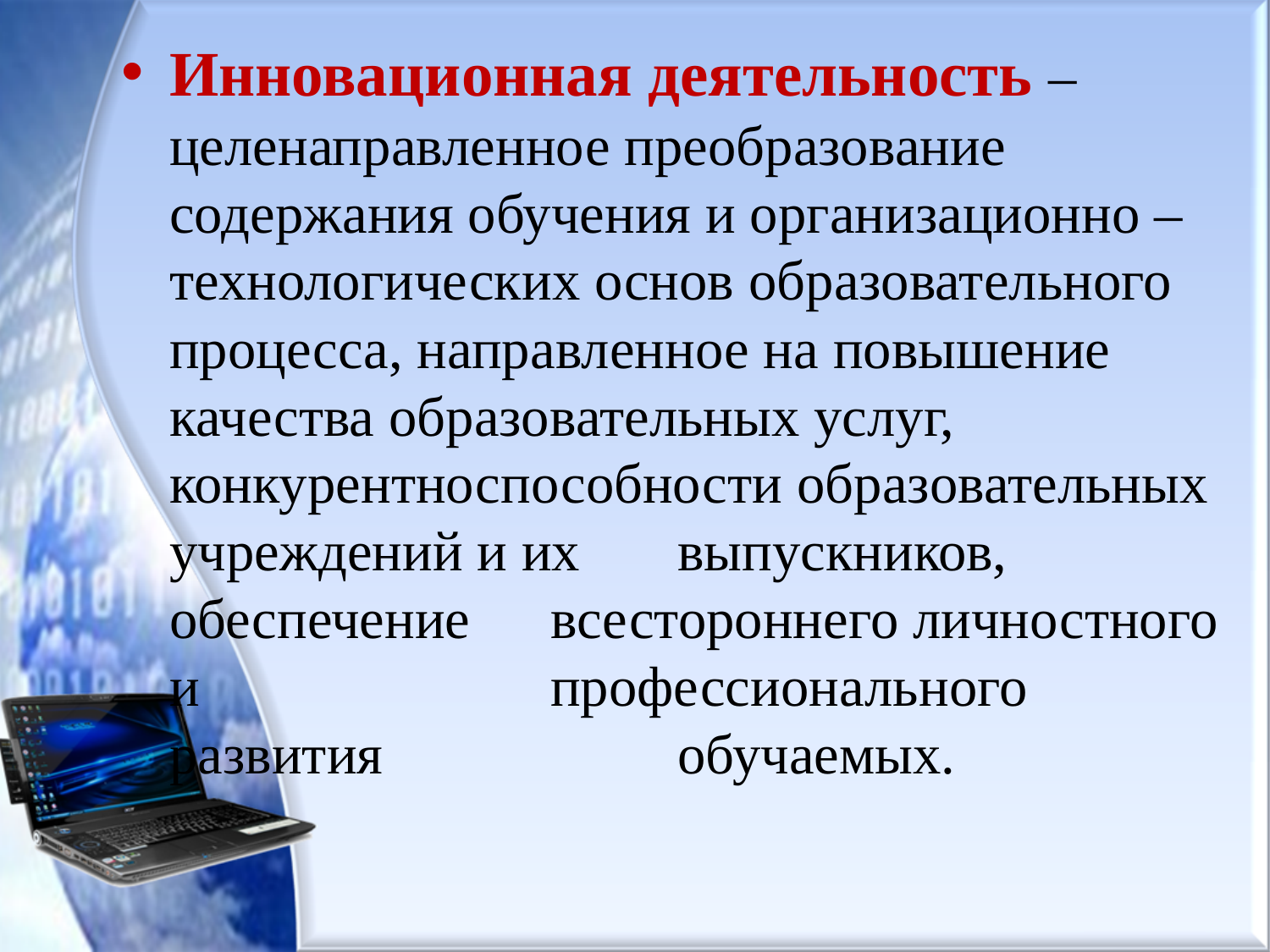

Инновационная деятельность – целенаправленное преобразование содержания обучения и организационно – технологических основ образовательного процесса, направленное на повышение качества образовательных услуг, конкурентноспособности образовательных учреждений и их 	выпускников, обеспечение 	всестороннего личностного и 			профессионального развития 			обучаемых.
#